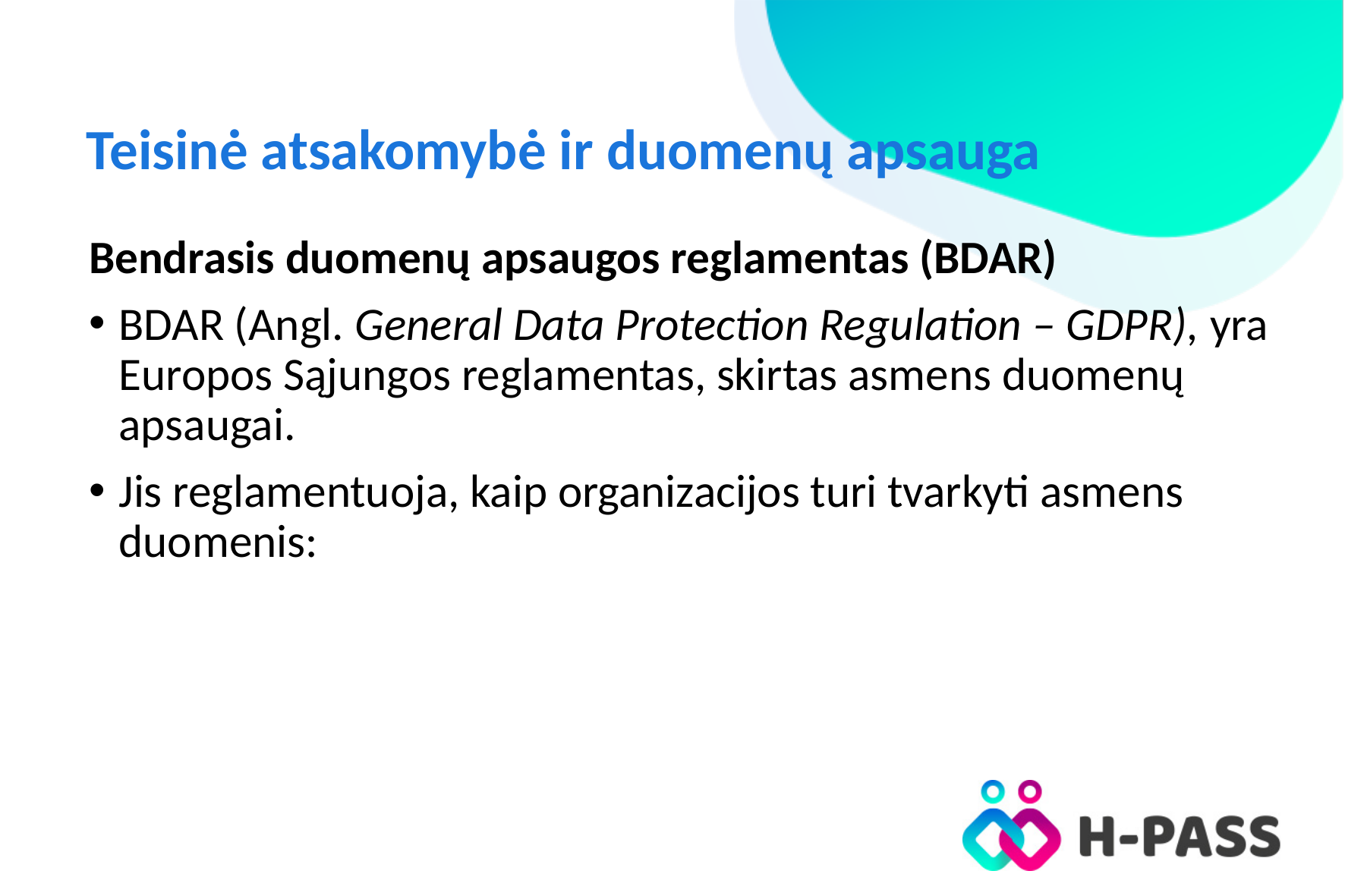

# Teisinė atsakomybė ir duomenų apsauga
Bendrasis duomenų apsaugos reglamentas (BDAR)
BDAR (Angl. General Data Protection Regulation – GDPR), yra Europos Sąjungos reglamentas, skirtas asmens duomenų apsaugai.
Jis reglamentuoja, kaip organizacijos turi tvarkyti asmens duomenis: